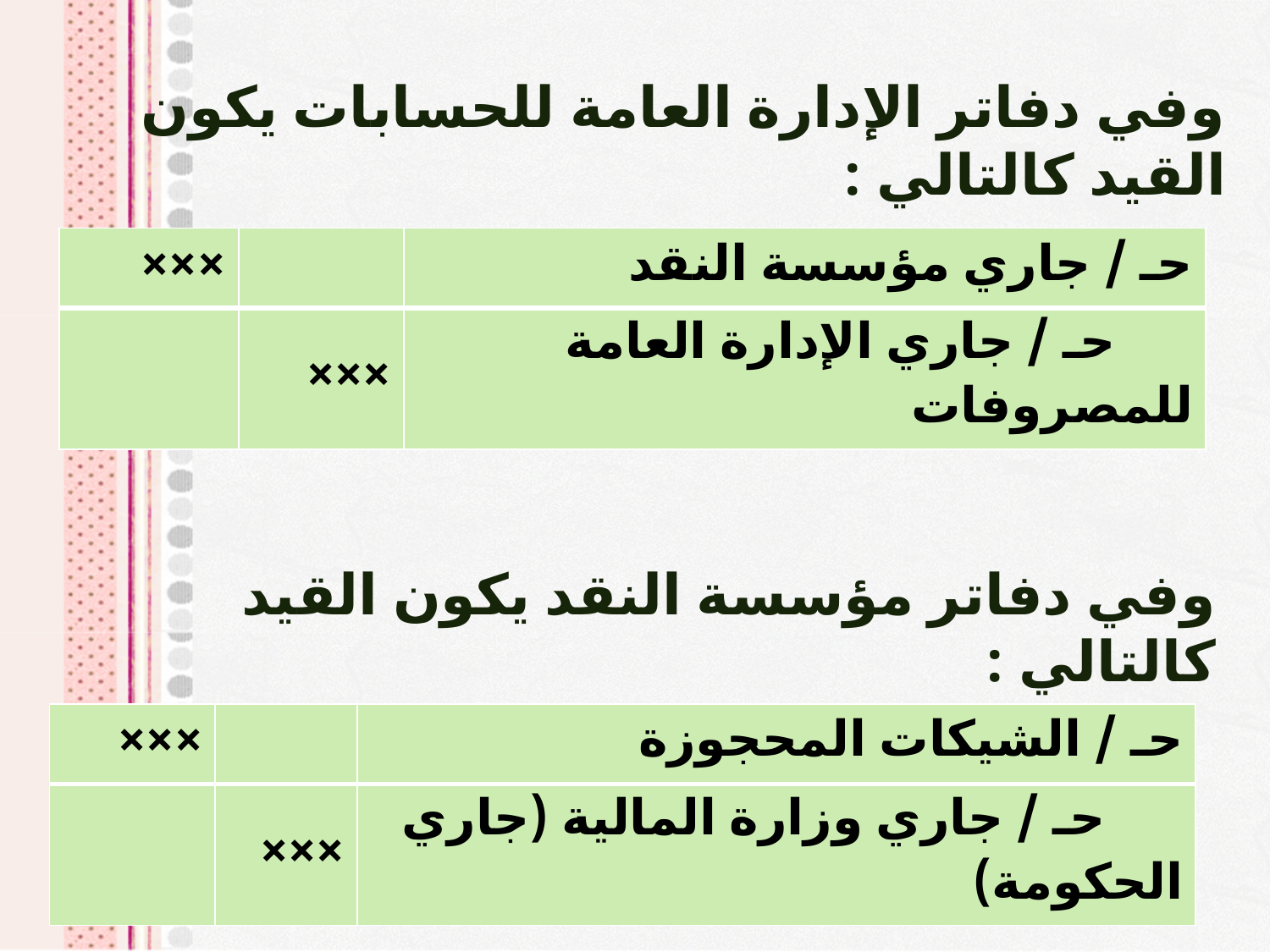

وفي دفاتر الإدارة العامة للحسابات يكون القيد كالتالي :
| ××× |  | حـ / جاري مؤسسة النقد |
| --- | --- | --- |
|  | ××× | حـ / جاري الإدارة العامة للمصروفات |
وفي دفاتر مؤسسة النقد يكون القيد كالتالي :

| ××× |  | حـ / الشيكات المحجوزة |
| --- | --- | --- |
|  | ××× | حـ / جاري وزارة المالية (جاري الحكومة) |